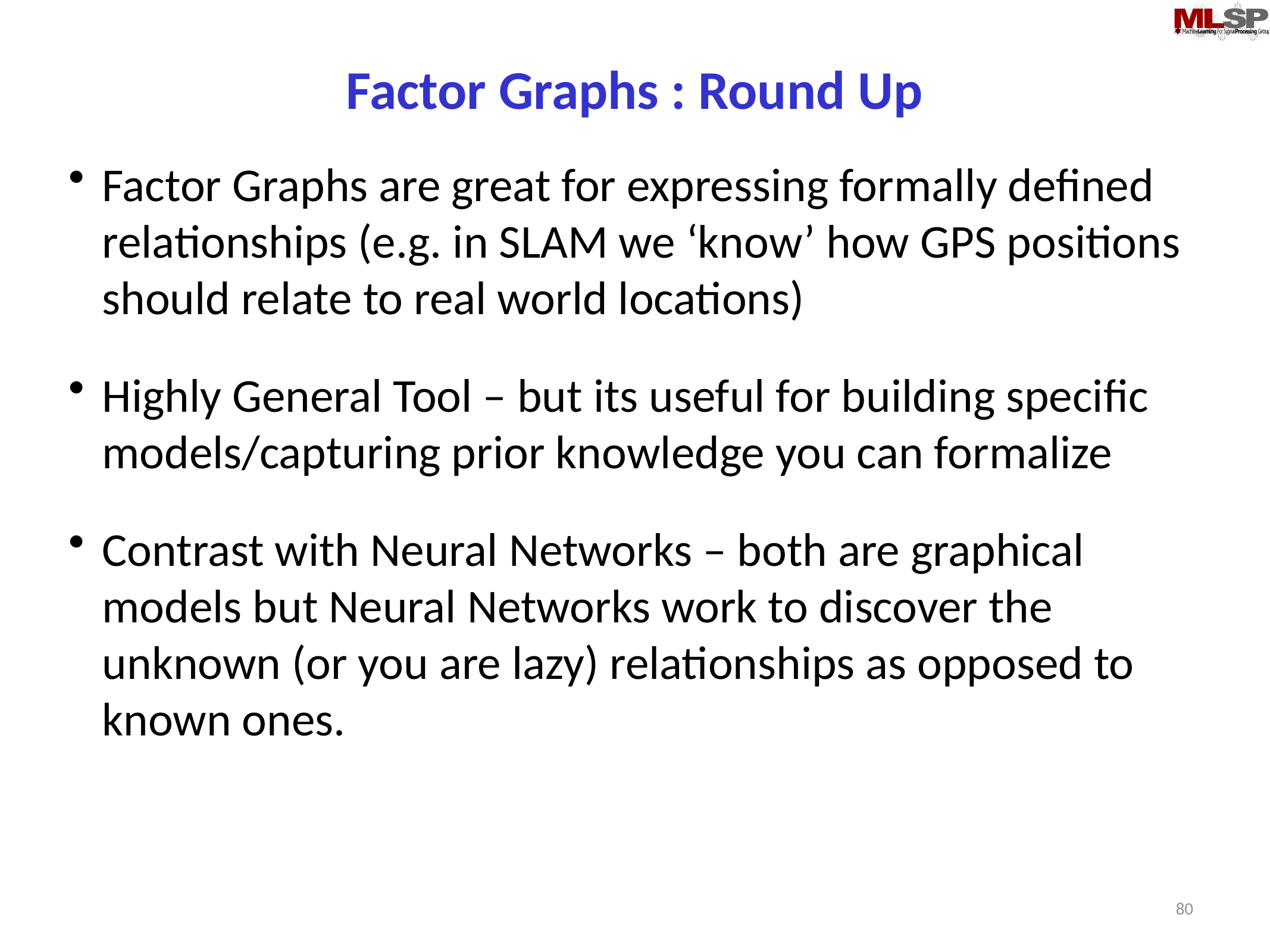

# Factor Graphs : Round Up
Factor Graphs are great for expressing formally defined relationships (e.g. in SLAM we ‘know’ how GPS positions should relate to real world locations)
Highly General Tool – but its useful for building specific models/capturing prior knowledge you can formalize
Contrast with Neural Networks – both are graphical models but Neural Networks work to discover the unknown (or you are lazy) relationships as opposed to known ones.
80